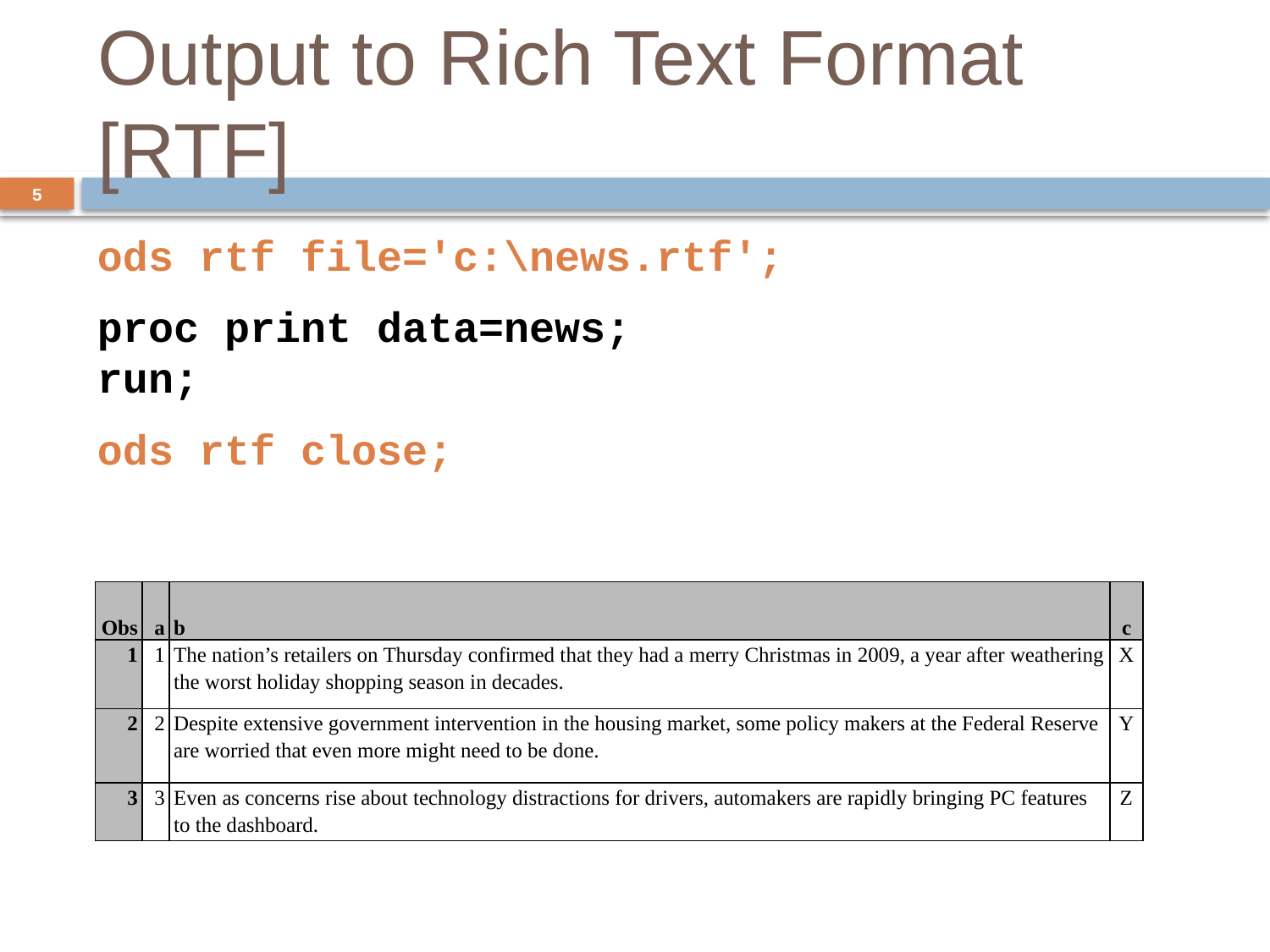

# Output to Rich Text Format [RTF]
5
ods rtf file='c:\news.rtf';

proc print data=news;
run;

ods rtf close;

| Obs | a | b | c |
| --- | --- | --- | --- |
| 1 | 1 | The nation’s retailers on Thursday confirmed that they had a merry Christmas in 2009, a year after weathering the worst holiday shopping season in decades. | X |
| 2 | 2 | Despite extensive government intervention in the housing market, some policy makers at the Federal Reserve are worried that even more might need to be done. | Y |
| 3 | 3 | Even as concerns rise about technology distractions for drivers, automakers are rapidly bringing PC features to the dashboard. | Z |